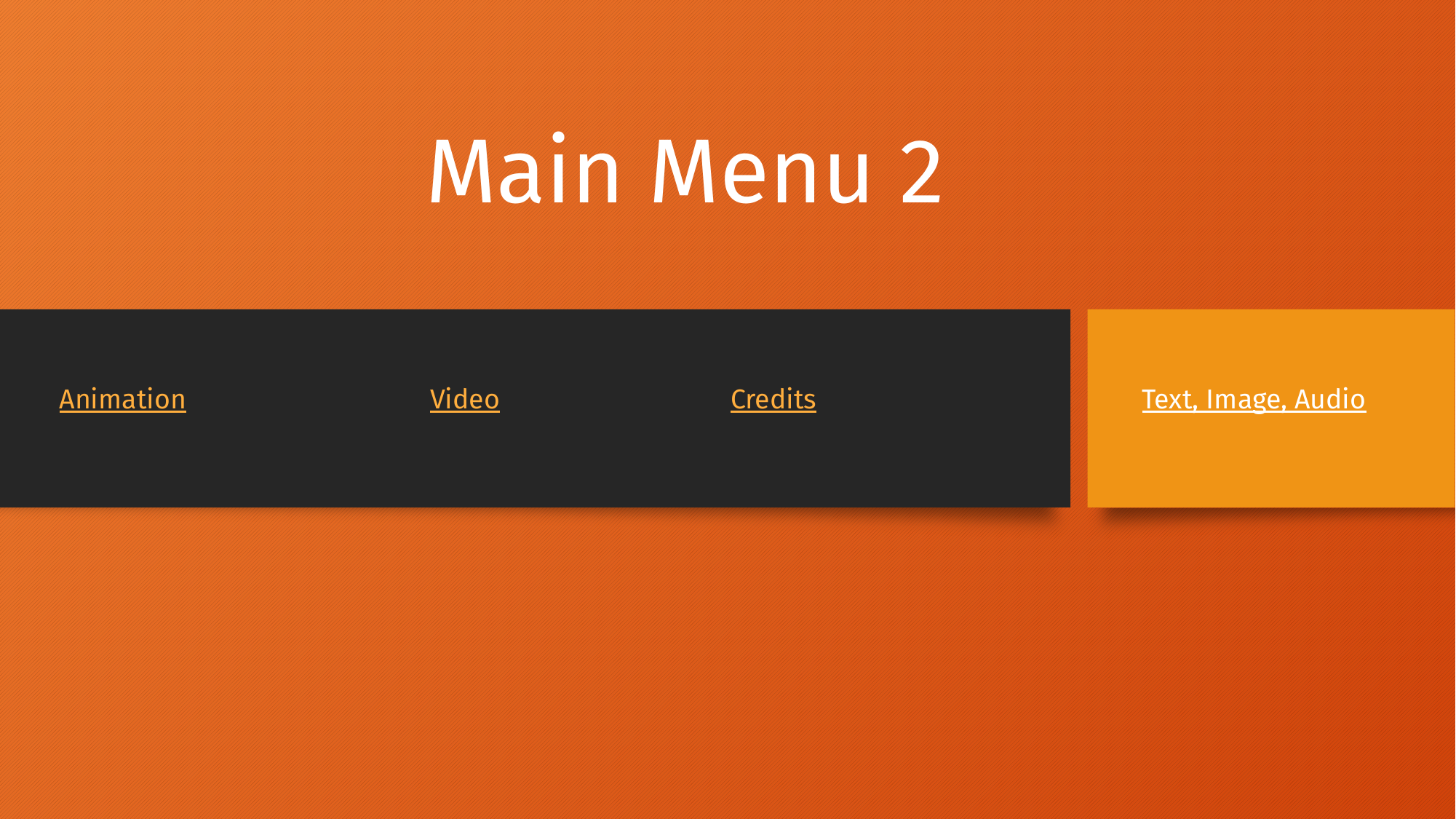

Main Menu 2
Animation
Video
Credits
Text, Image, Audio